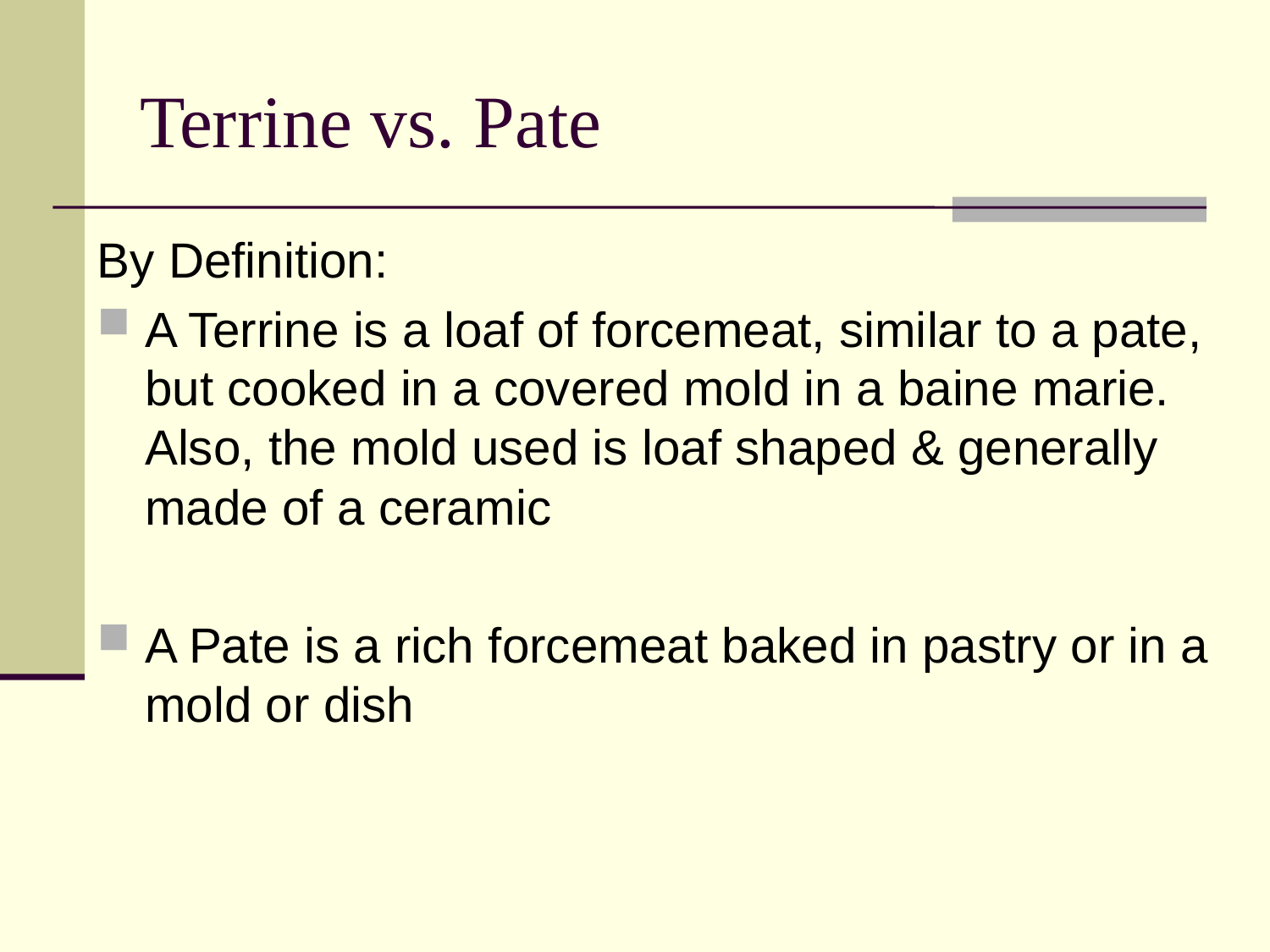

# Terrine vs. Pate
By Definition:
A Terrine is a loaf of forcemeat, similar to a pate, but cooked in a covered mold in a baine marie.  Also, the mold used is loaf shaped & generally made of a ceramic

A Pate is a rich forcemeat baked in pastry or in a mold or dish